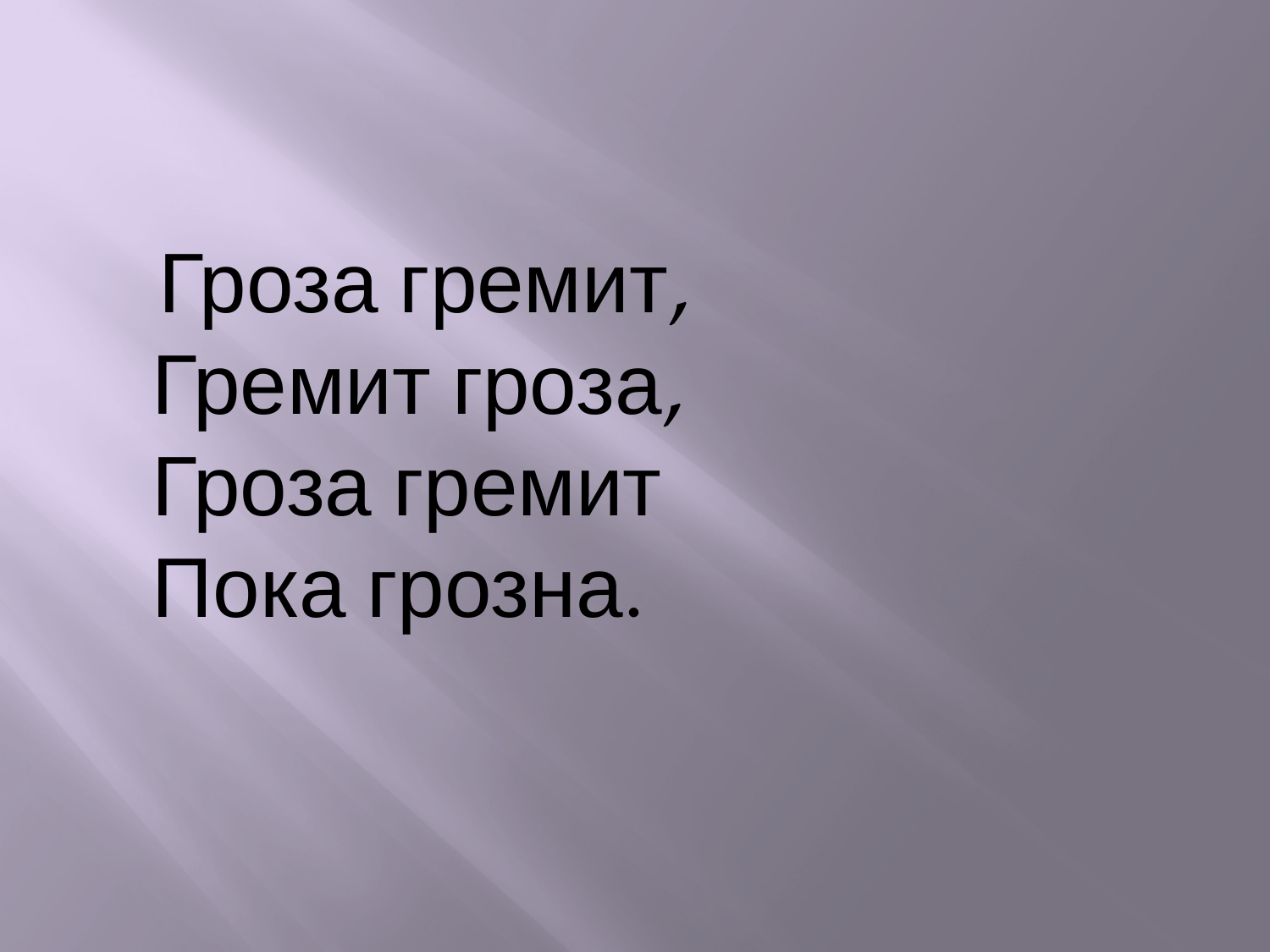

#
   Гроза гремит,
Гремит гроза,
Гроза гремит
Пока грозна.